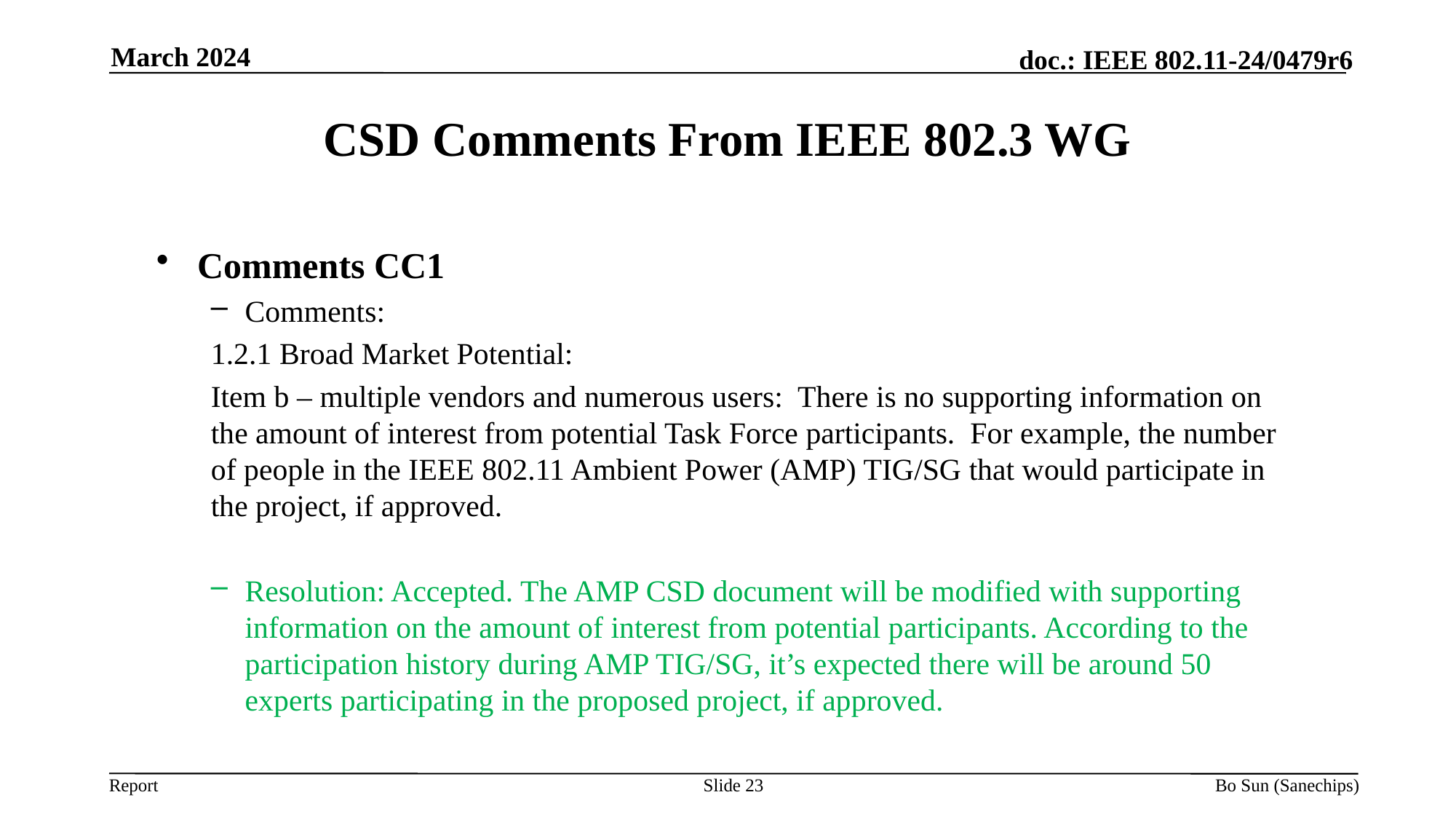

March 2024
CSD Comments From IEEE 802.3 WG
Comments CC1
Comments:
1.2.1 Broad Market Potential:
Item b – multiple vendors and numerous users:  There is no supporting information on the amount of interest from potential Task Force participants.  For example, the number of people in the IEEE 802.11 Ambient Power (AMP) TIG/SG that would participate in the project, if approved.

Resolution: Accepted. The AMP CSD document will be modified with supporting information on the amount of interest from potential participants. According to the participation history during AMP TIG/SG, it’s expected there will be around 50 experts participating in the proposed project, if approved.

Slide 23
Bo Sun (Sanechips)